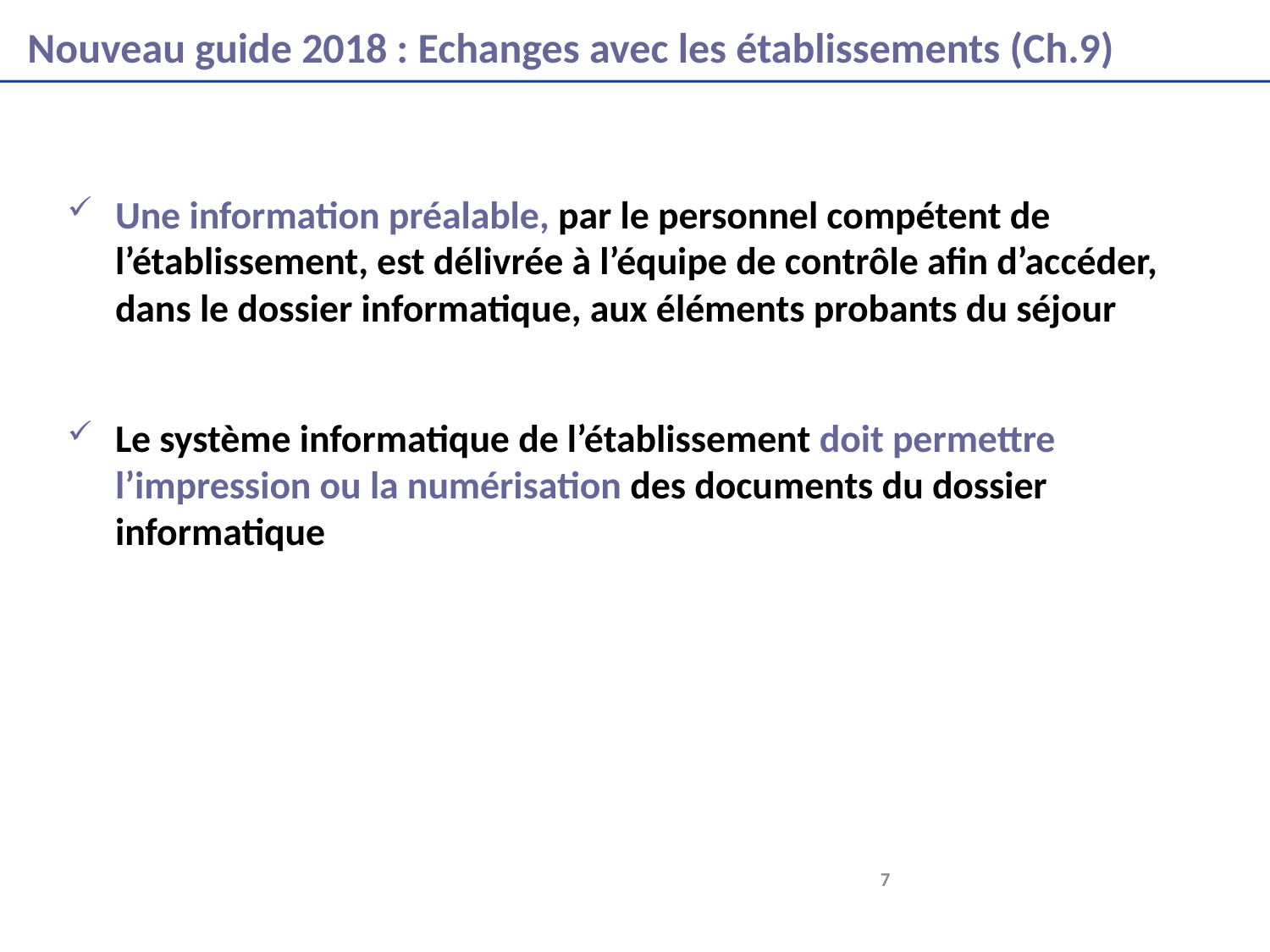

# Nouveau guide 2018 : Echanges avec les établissements (Ch.9)
Une information préalable, par le personnel compétent de l’établissement, est délivrée à l’équipe de contrôle afin d’accéder, dans le dossier informatique, aux éléments probants du séjour

Le système informatique de l’établissement doit permettre l’impression ou la numérisation des documents du dossier informatique

	7